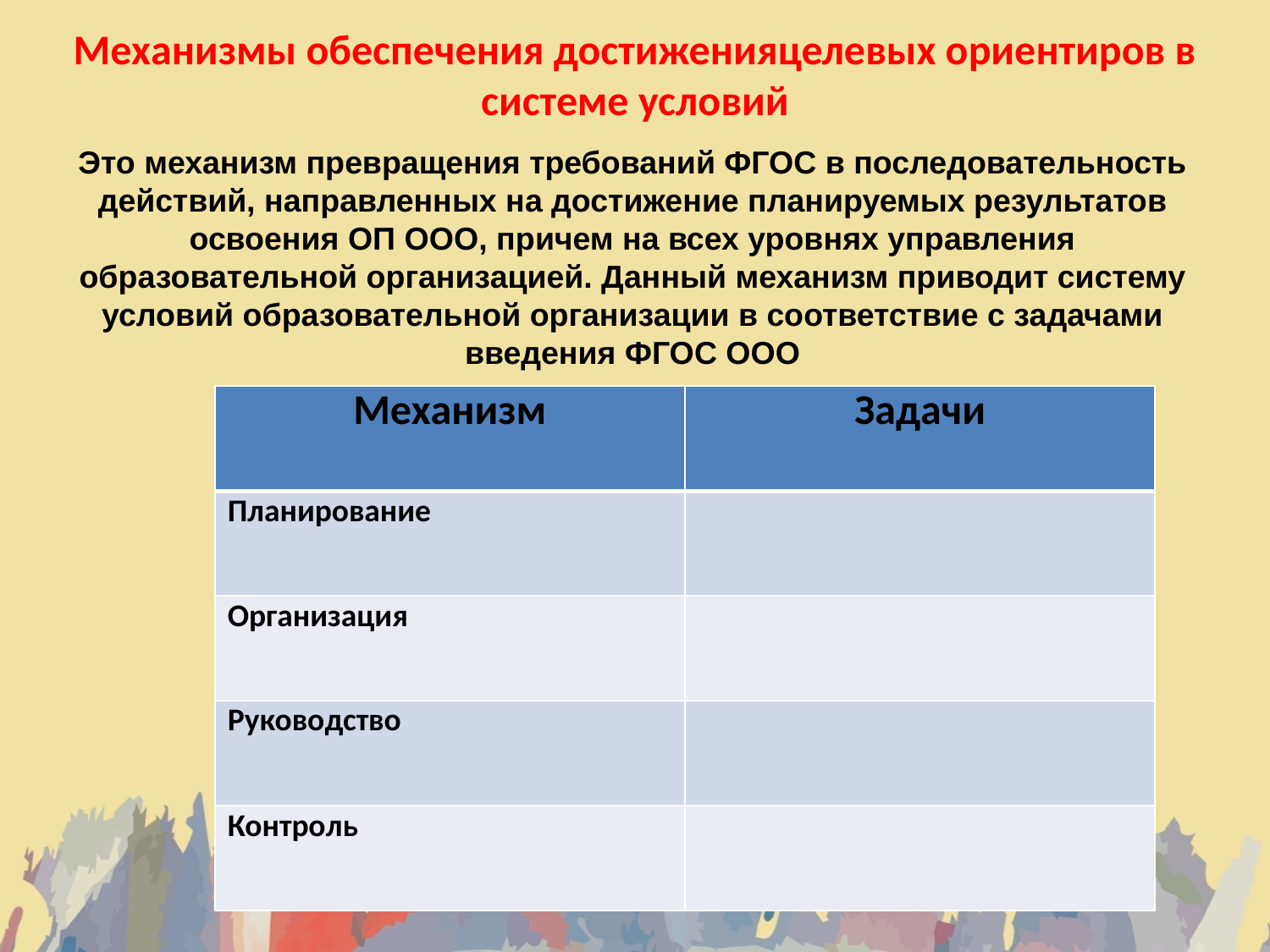

# Механизмы обеспечения достиженияцелевых ориентиров в системе условий
Это механизм превращения требований ФГОС в последовательность действий, направленных на достижение планируемых результатов освоения ОП ООО, причем на всех уровнях управления образовательной организацией. Данный механизм приводит систему условий образовательной организации в соответствие с задачами введения ФГОС ООО
| Механизм | Задачи |
| --- | --- |
| Планирование |  |
| Организация |  |
| Руководство |  |
| Контроль |  |